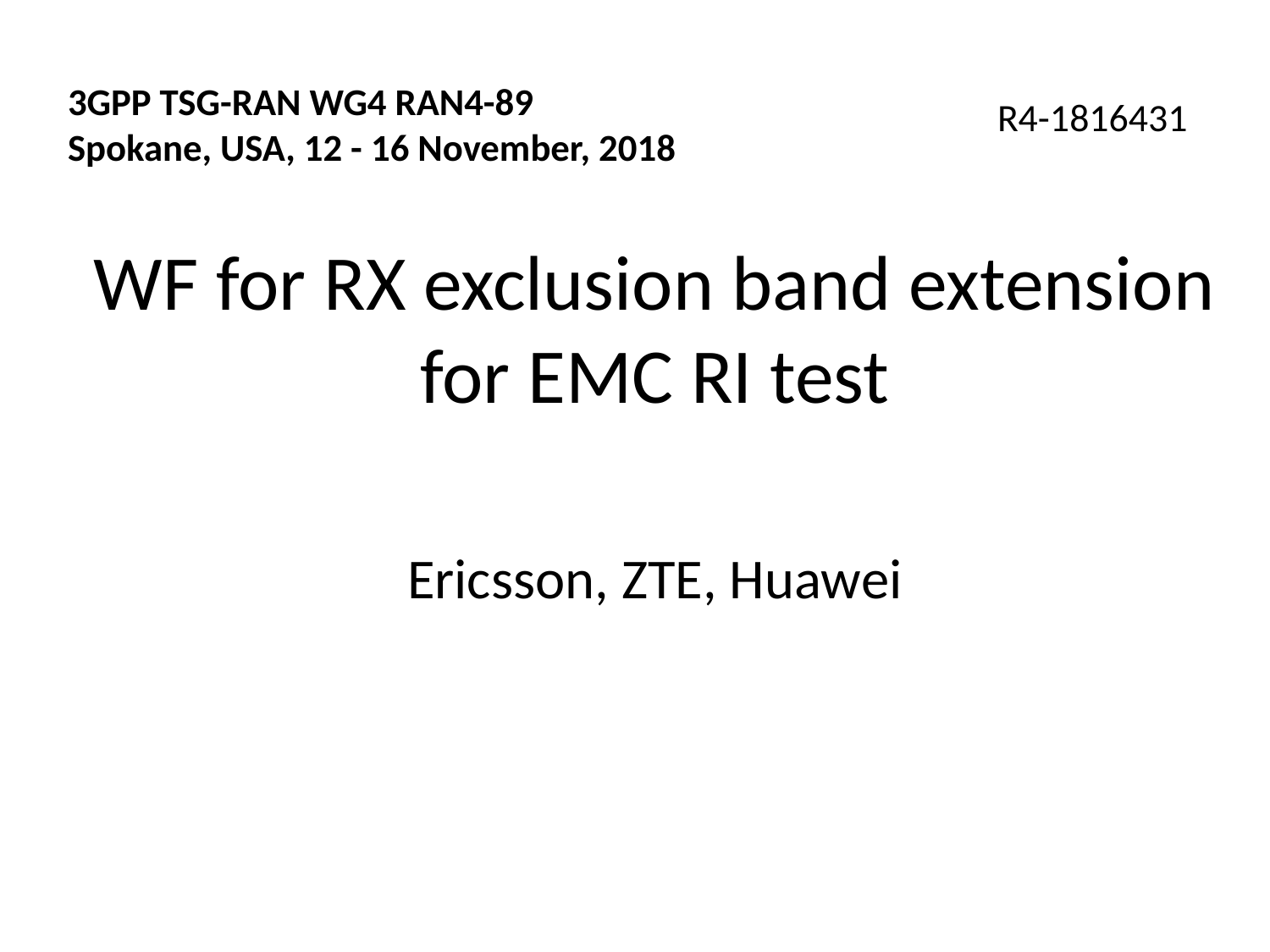

# 3GPP TSG-RAN WG4 RAN4-89 Spokane, USA, 12 - 16 November, 2018
R4-1816431
WF for RX exclusion band extension for EMC RI test
Ericsson, ZTE, Huawei